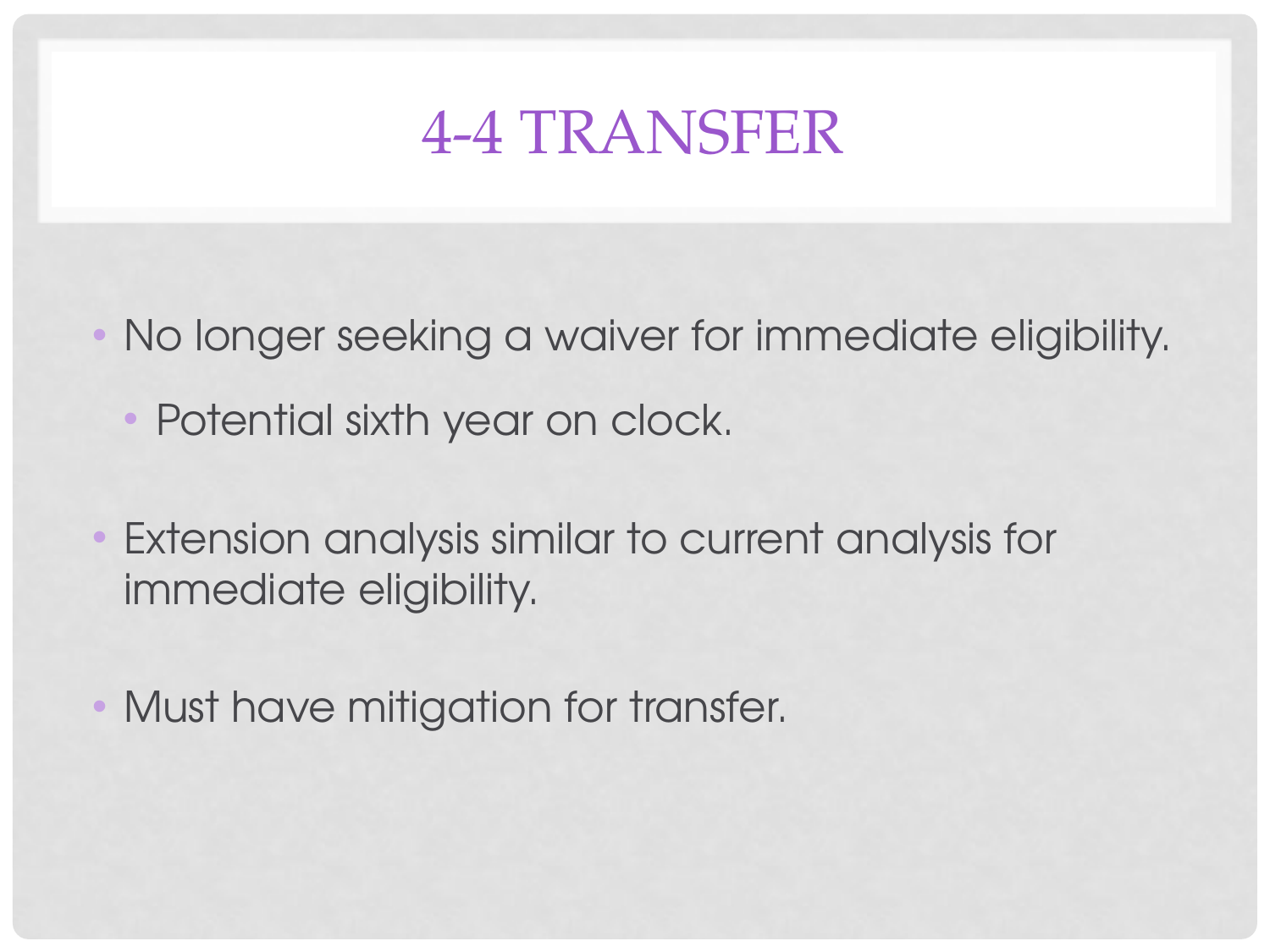

# 4-4 transfer

No longer seeking a waiver for immediate eligibility.

Potential sixth year on clock.

Extension analysis similar to current analysis for immediate eligibility.

Must have mitigation for transfer.